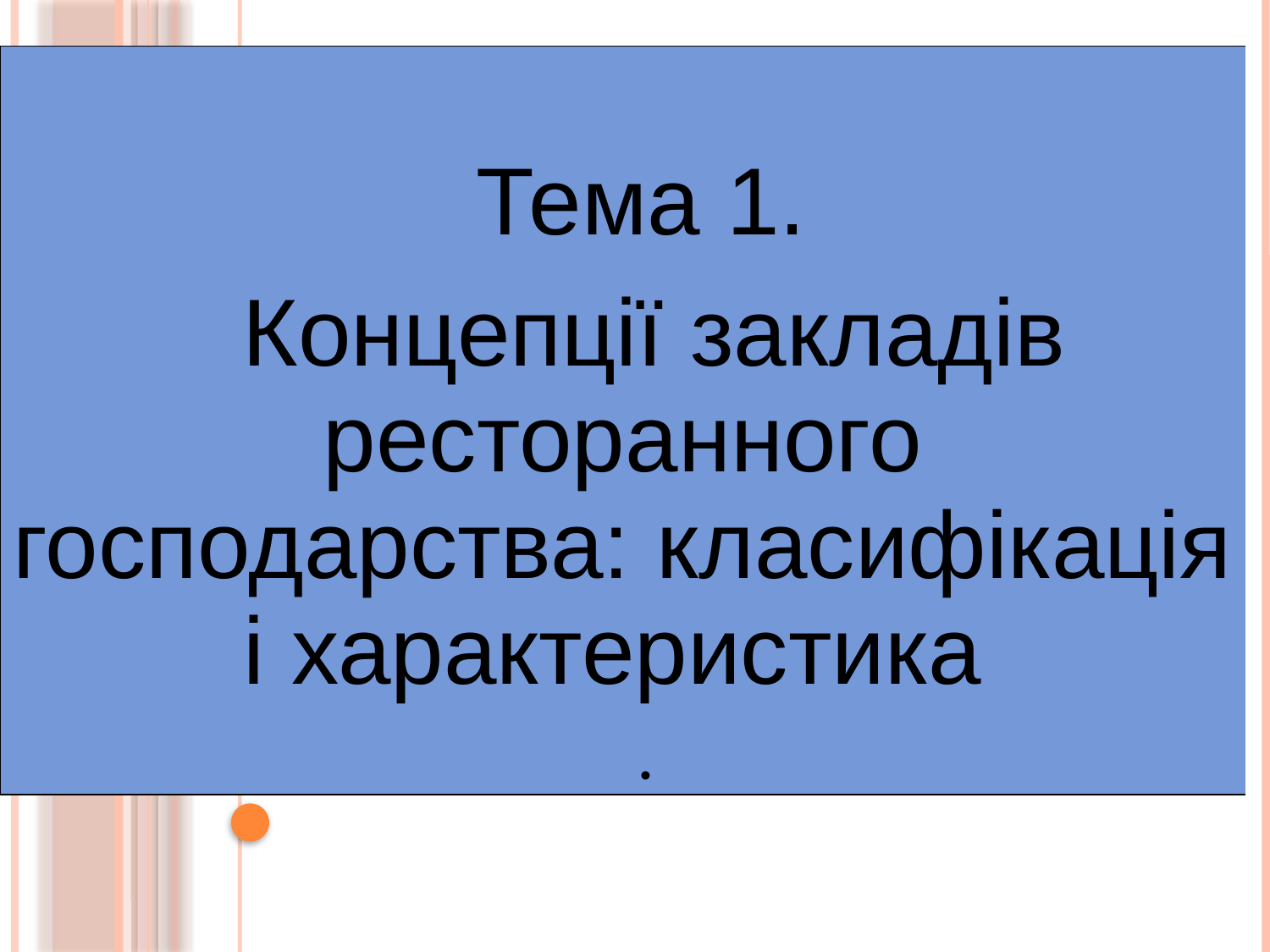

| Тема 1. Концепції закладів ресторанного господарства: класифікація і характеристика  . |
| --- |